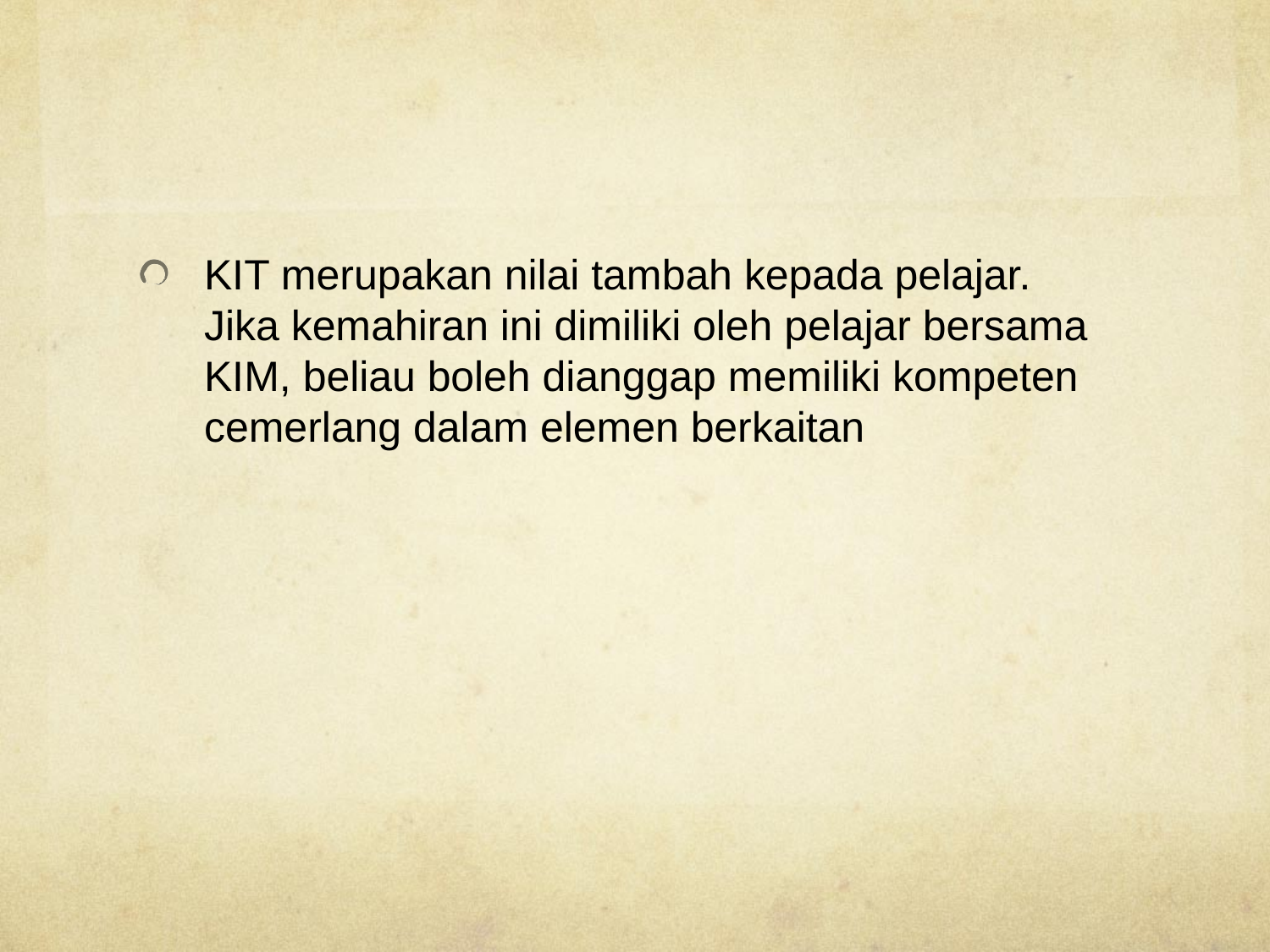

#
KIT merupakan nilai tambah kepada pelajar.  Jika kemahiran ini dimiliki oleh pelajar bersama KIM, beliau boleh dianggap memiliki kompeten cemerlang dalam elemen berkaitan